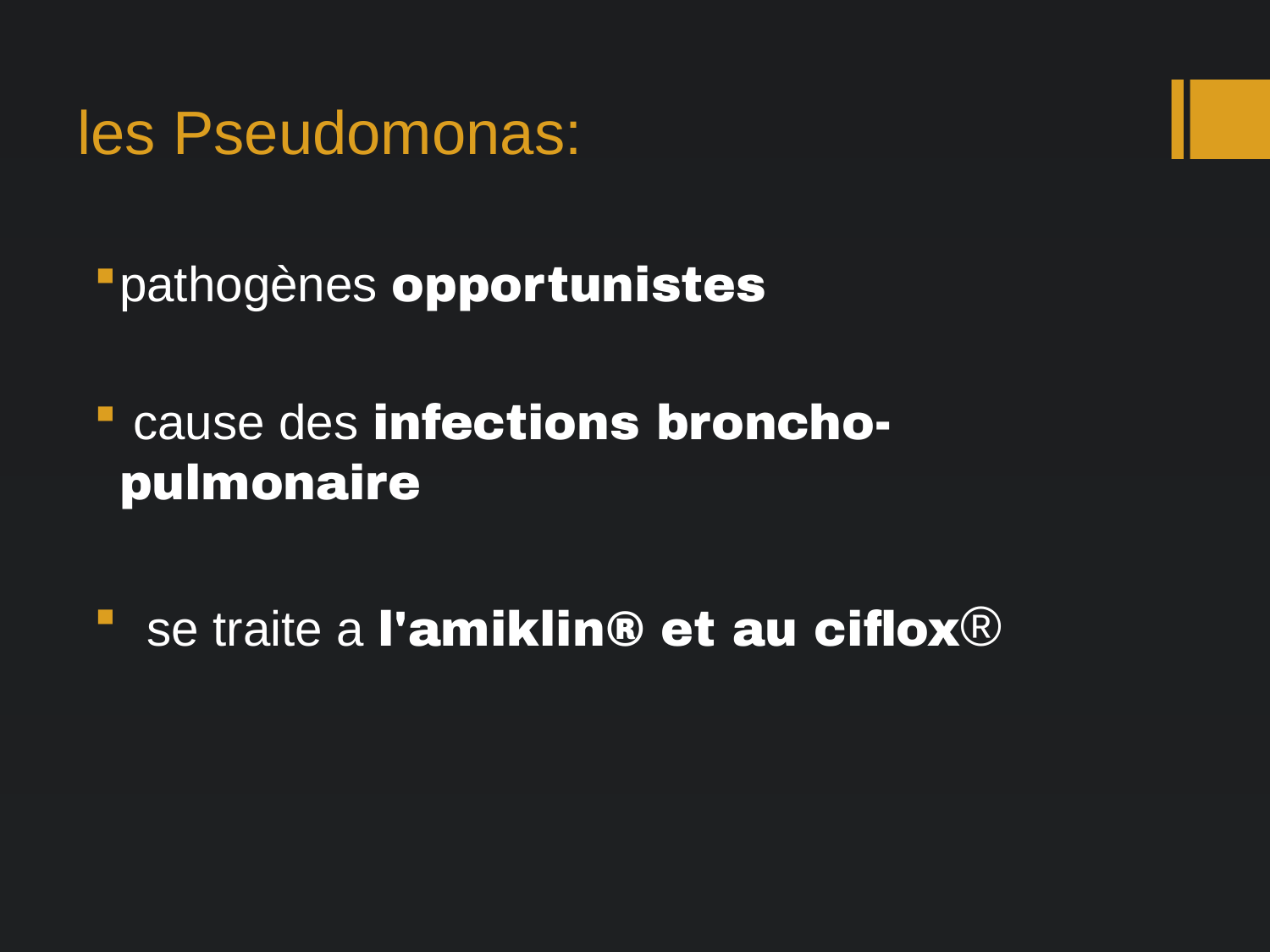

# les Pseudomonas:
pathogènes opportunistes

 cause des infections broncho-pulmonaire

  se traite a l'amiklin® et au ciflox®